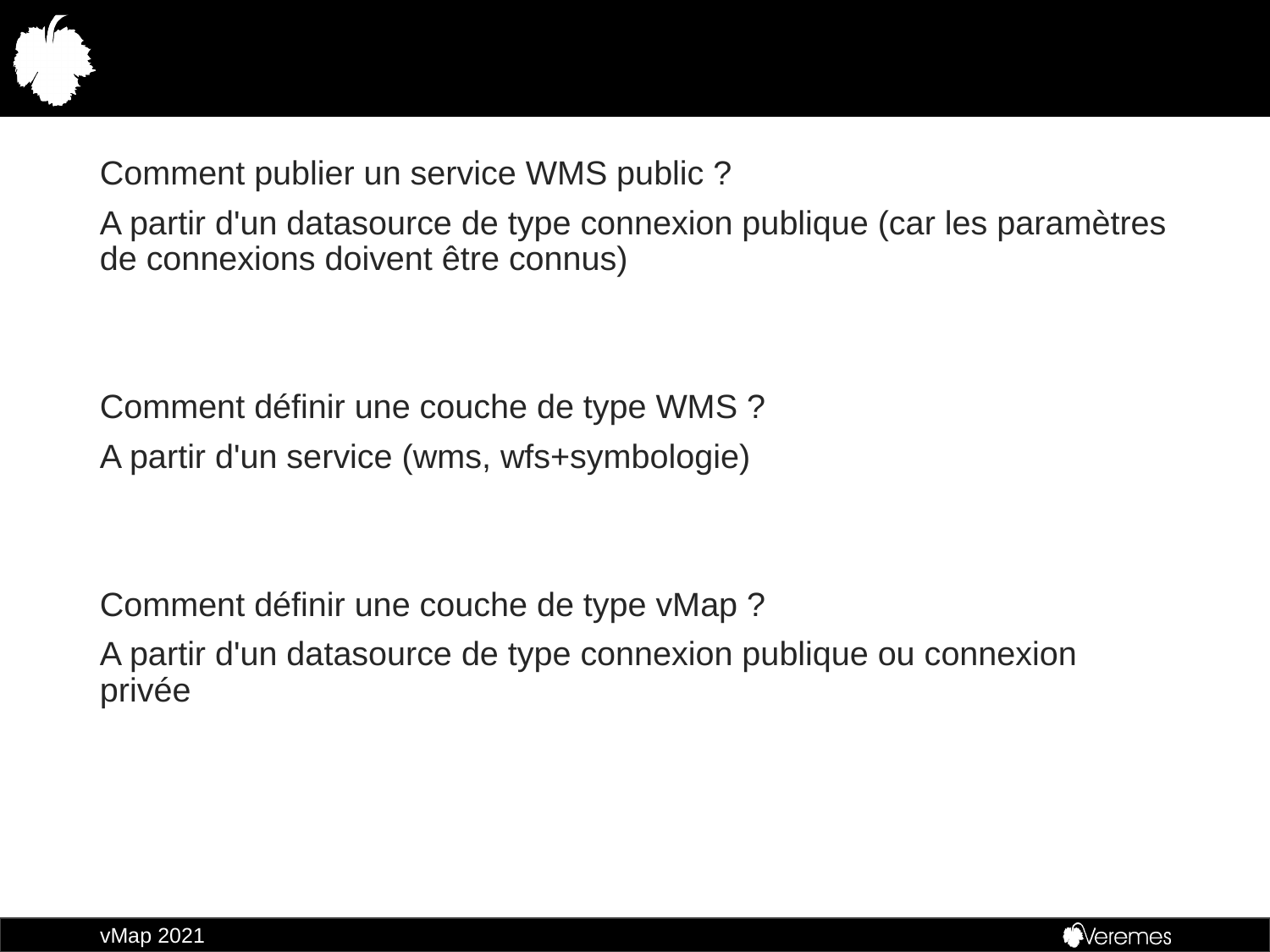

#
Comment publier un service WMS public ?
A partir d'un datasource de type connexion publique (car les paramètres de connexions doivent être connus)

Comment définir une couche de type WMS ?
A partir d'un service (wms, wfs+symbologie)

Comment définir une couche de type vMap ?
A partir d'un datasource de type connexion publique ou connexion privée